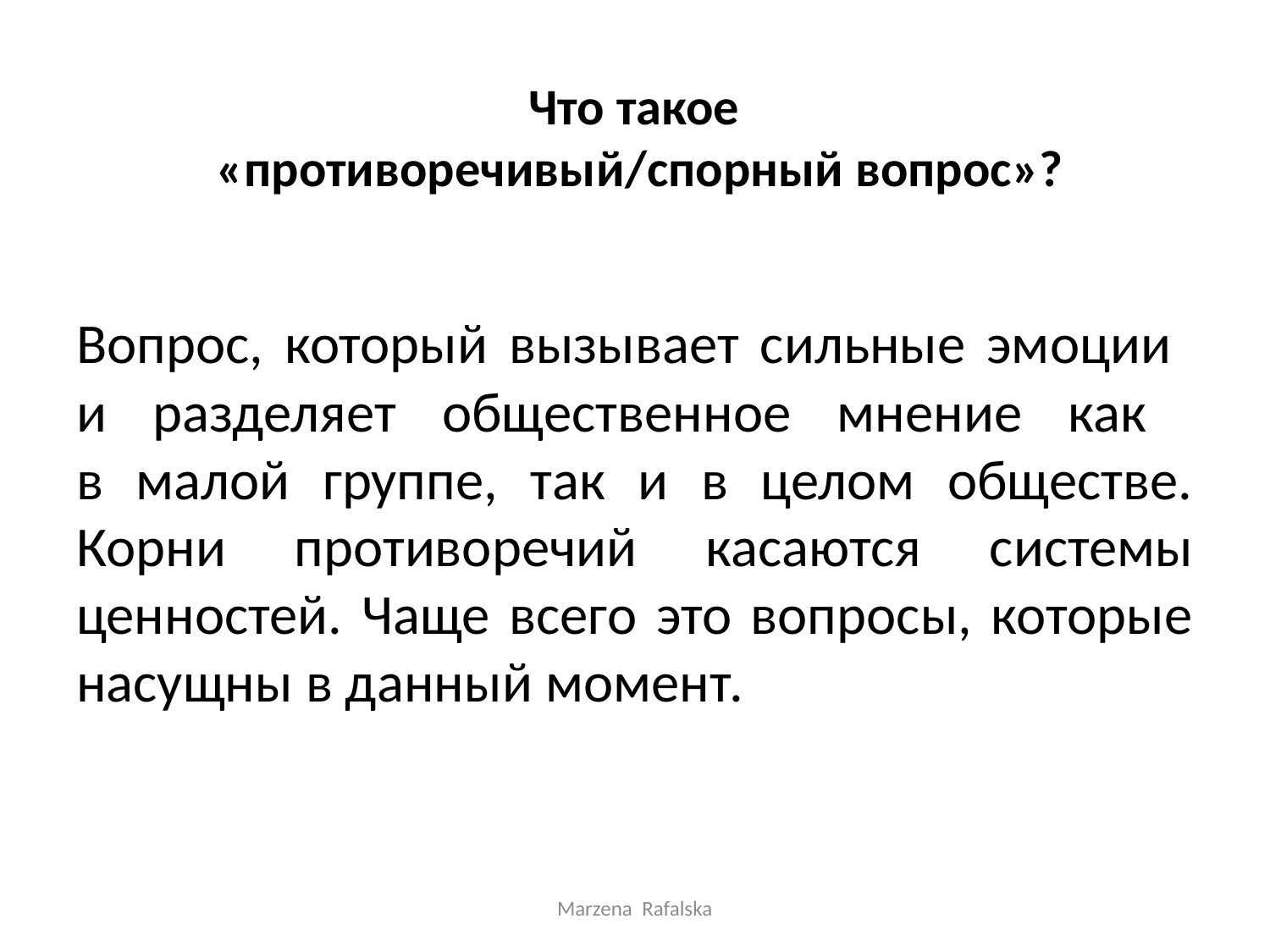

# Что такое «противоречивый/спорный вопрос»?

Вопрос, который вызывает сильные эмоции
и разделяет общественное мнение как
в малой группе, так и в целом обществе. Корни противоречий касаются системы ценностей. Чаще всего это вопросы, которые насущны в данный момент.
Marzena  Rafalska